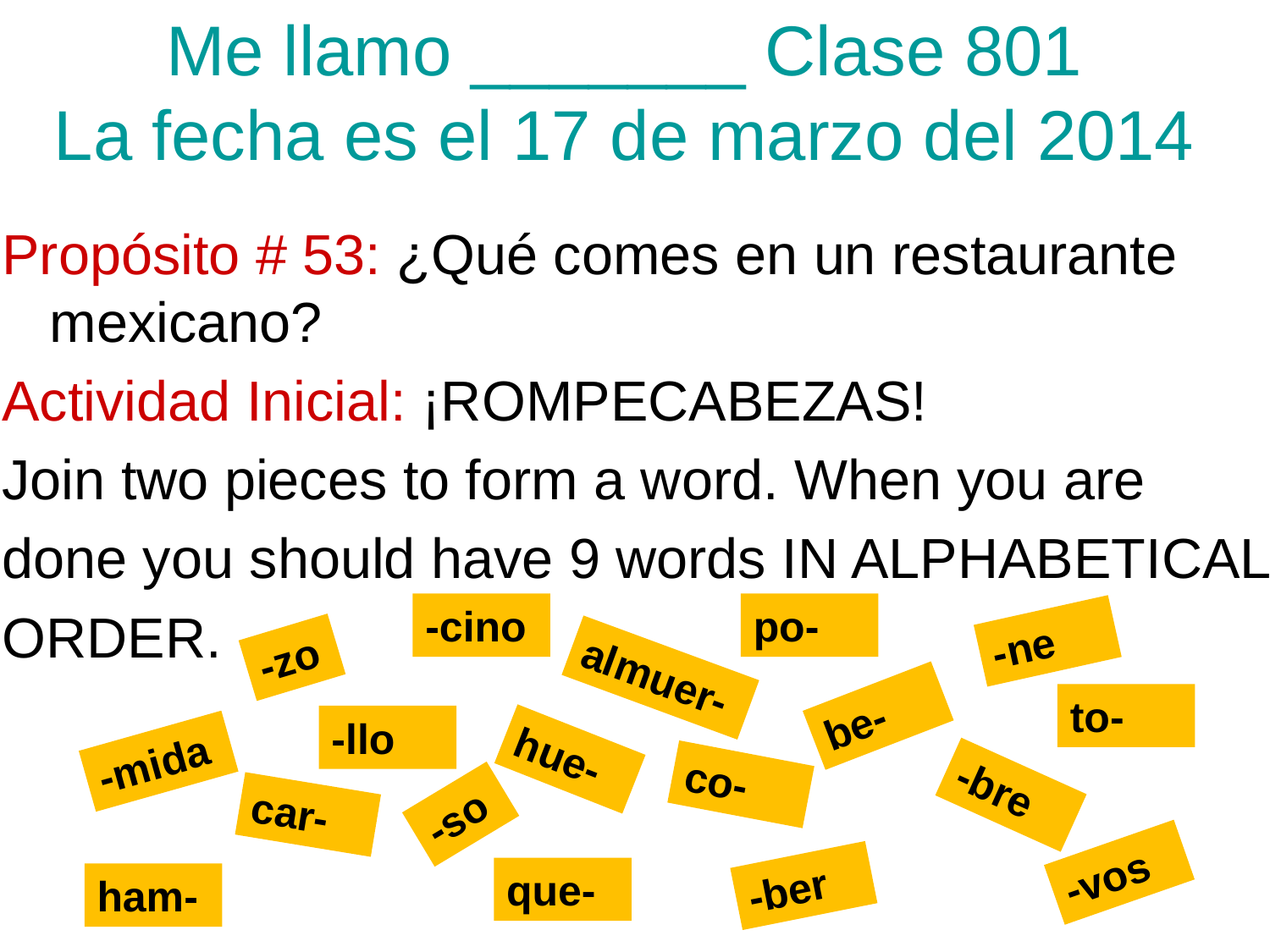

# Me llamo _______ Clase 801 La fecha es el 17 de marzo del 2014
Propósito # 53: ¿Qué comes en un restaurante mexicano?
Actividad Inicial: ¡ROMPECABEZAS!
Join two pieces to form a word. When you are
done you should have 9 words IN ALPHABETICAL
ORDER.
-cino
po-
-ne
-zo
almuer-
to-
be-
-llo
hue-
-mida
co-
-bre
-so
car-
-vos
-ber
que-
ham-